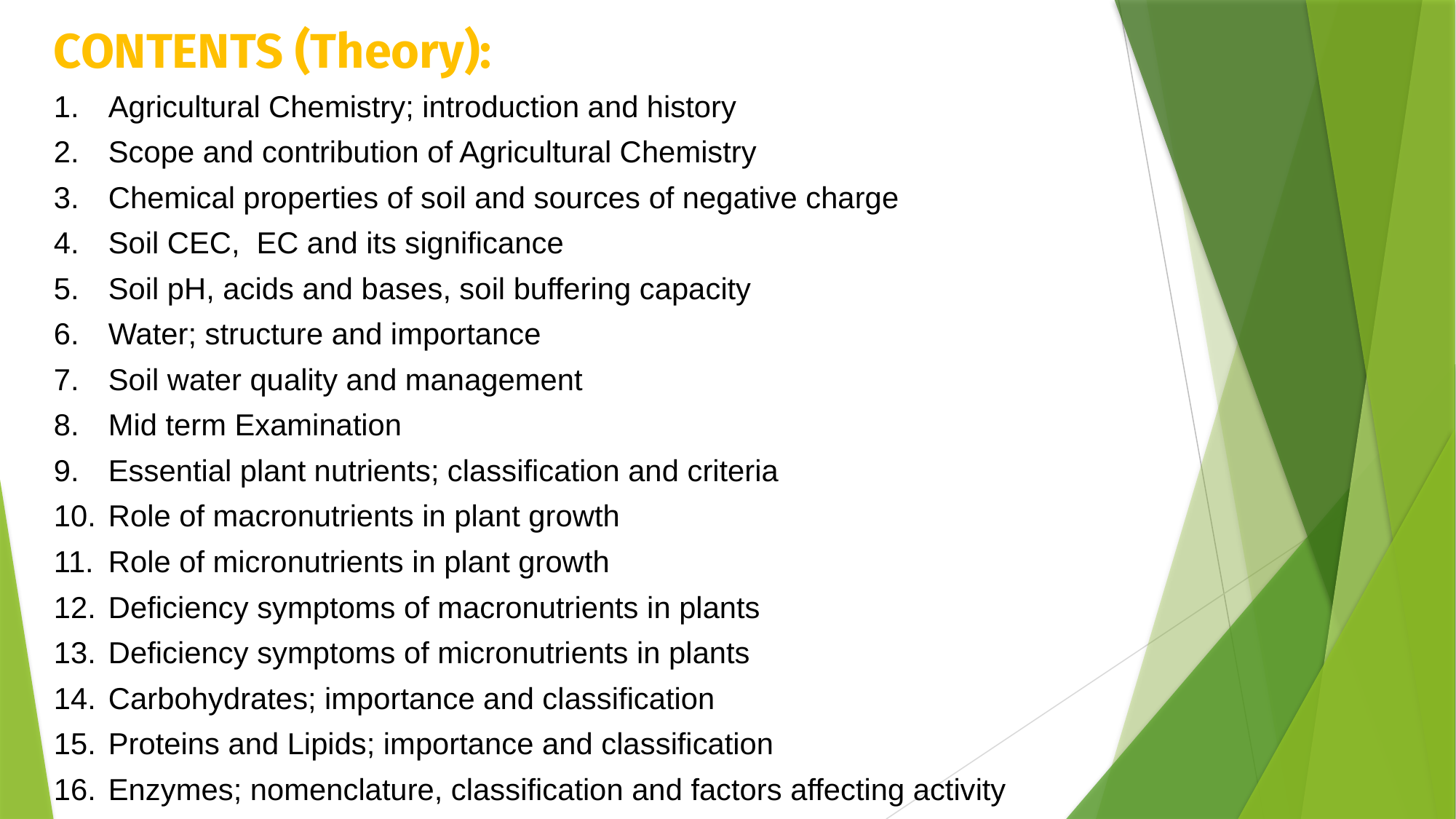

CONTENTS (Theory):
Agricultural Chemistry; introduction and history
Scope and contribution of Agricultural Chemistry
Chemical properties of soil and sources of negative charge
Soil CEC,  EC and its significance
Soil pH, acids and bases, soil buffering capacity
Water; structure and importance
Soil water quality and management
Mid term Examination
Essential plant nutrients; classification and criteria
Role of macronutrients in plant growth
Role of micronutrients in plant growth
Deficiency symptoms of macronutrients in plants
Deficiency symptoms of micronutrients in plants
Carbohydrates; importance and classification
Proteins and Lipids; importance and classification
Enzymes; nomenclature, classification and factors affecting activity